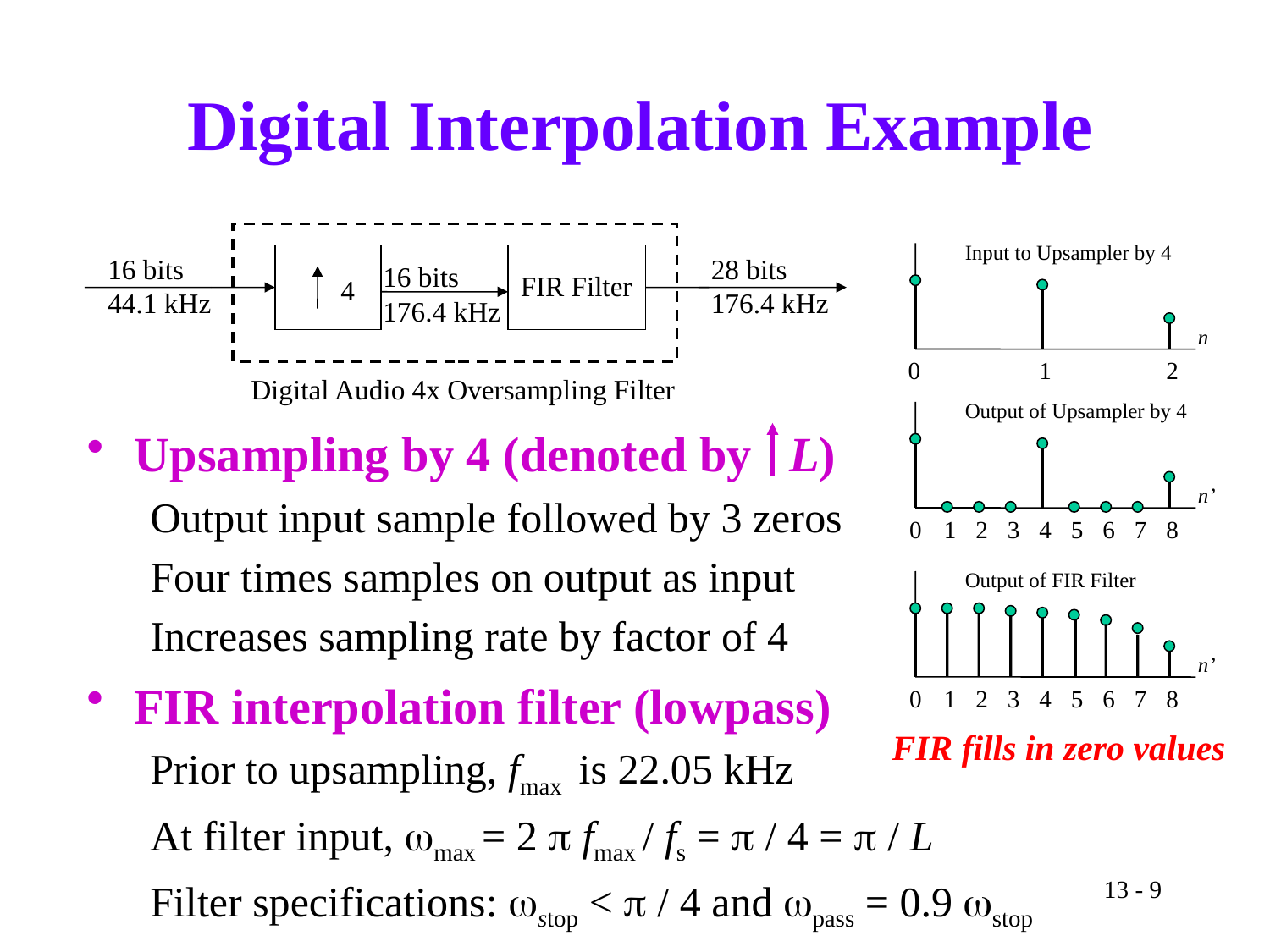

# Digital Interpolation Example

16 bits
44.1 kHz

28 bits
176.4 kHz
16 bits
176.4 kHz
FIR Filter

4

Digital Audio 4x Oversampling Filter
Input to Upsampler by 4

n
0

1
2
Output of Upsampler by 4

n’

0

1
2
3
4
5
6
7
8
Upsampling by 4 (denoted by   L)
Output input sample followed by 3 zeros
Four times samples on output as input
Increases sampling rate by factor of 4

Output of FIR Filter

n’
0

1
2
3
4
5
6
7
8
FIR interpolation filter (lowpass)
Prior to upsampling, fmax  is 22.05 kHz
At filter input, ωmax = 2 π fmax / fs = π / 4 = π / L
Filter specifications: ωstop < π / 4 and ωpass = 0.9 ωstop
FIR fills in zero values
13 - 9